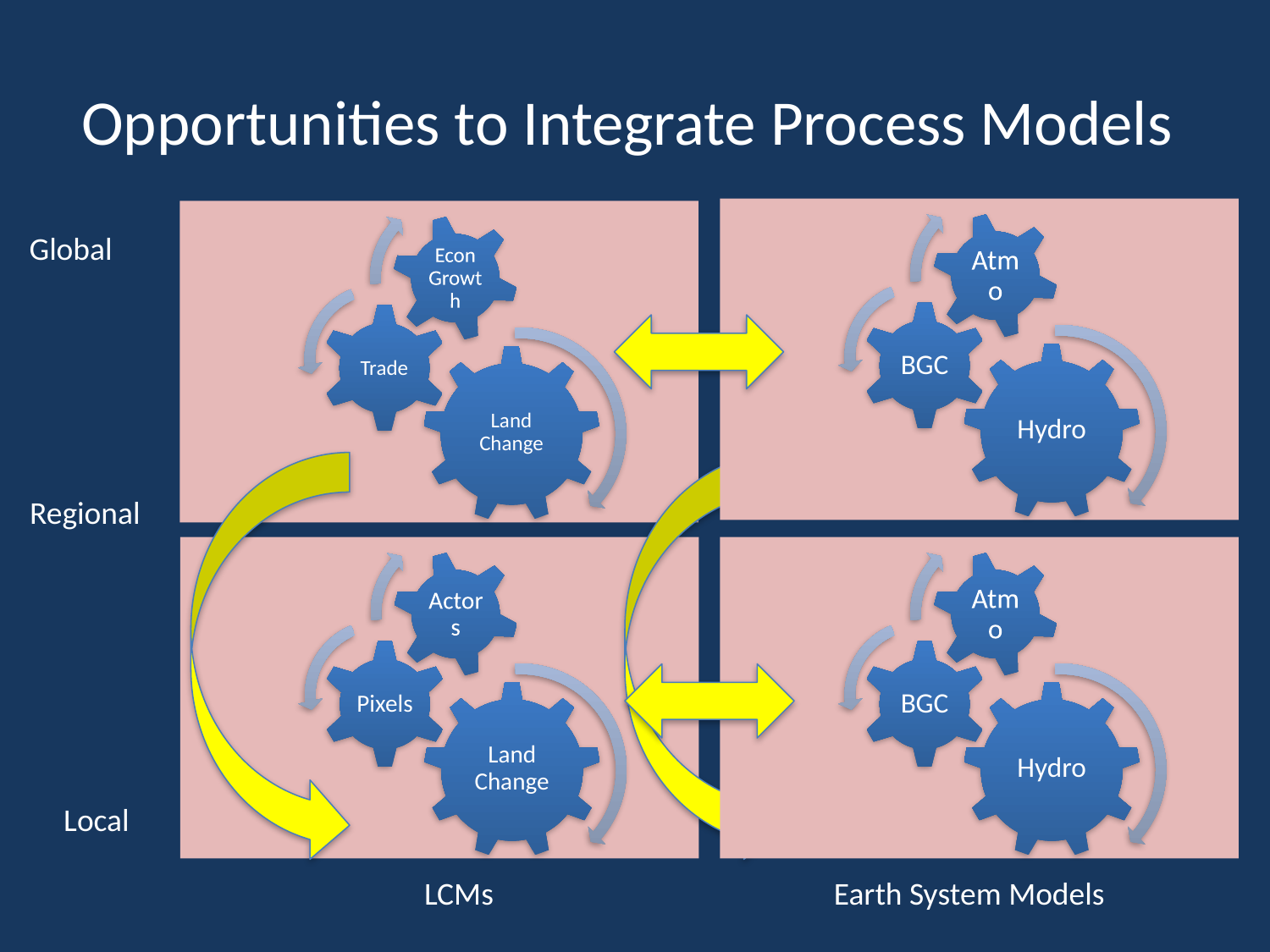

# Opportunities to Integrate Process Models
Hydro
BGC
Atmo
Hydro
BGC
Atmo
Earth System Models
Land Change
Trade
Econ Growth
Global

Regional
Land Change
Pixels
Actors
Local
LCMs